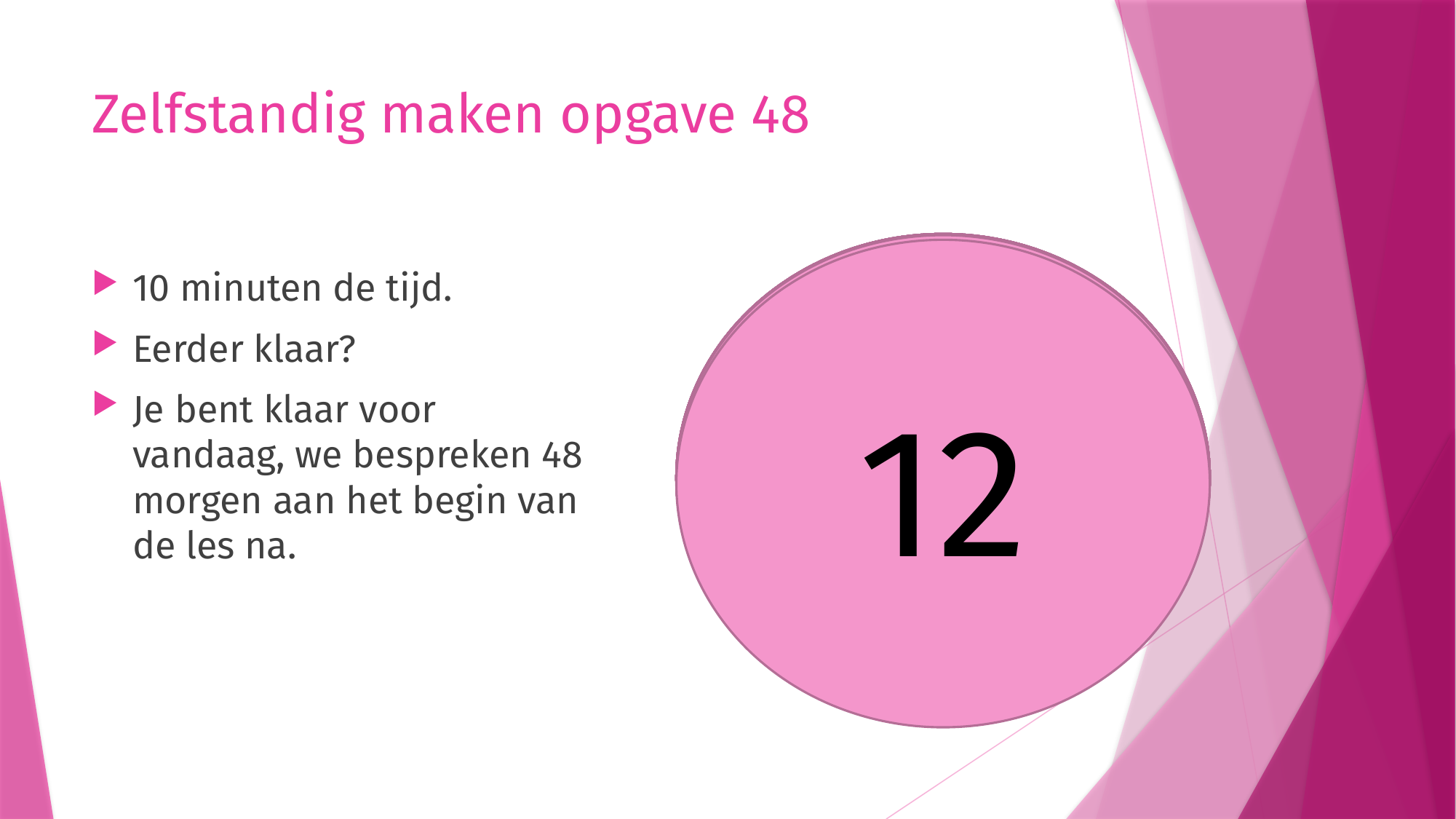

# Zelfstandig maken opgave 48
10
9
8
5
6
7
4
3
1
2
11
12
10 minuten de tijd.
Eerder klaar?
Je bent klaar voor vandaag, we bespreken 48 morgen aan het begin van de les na.